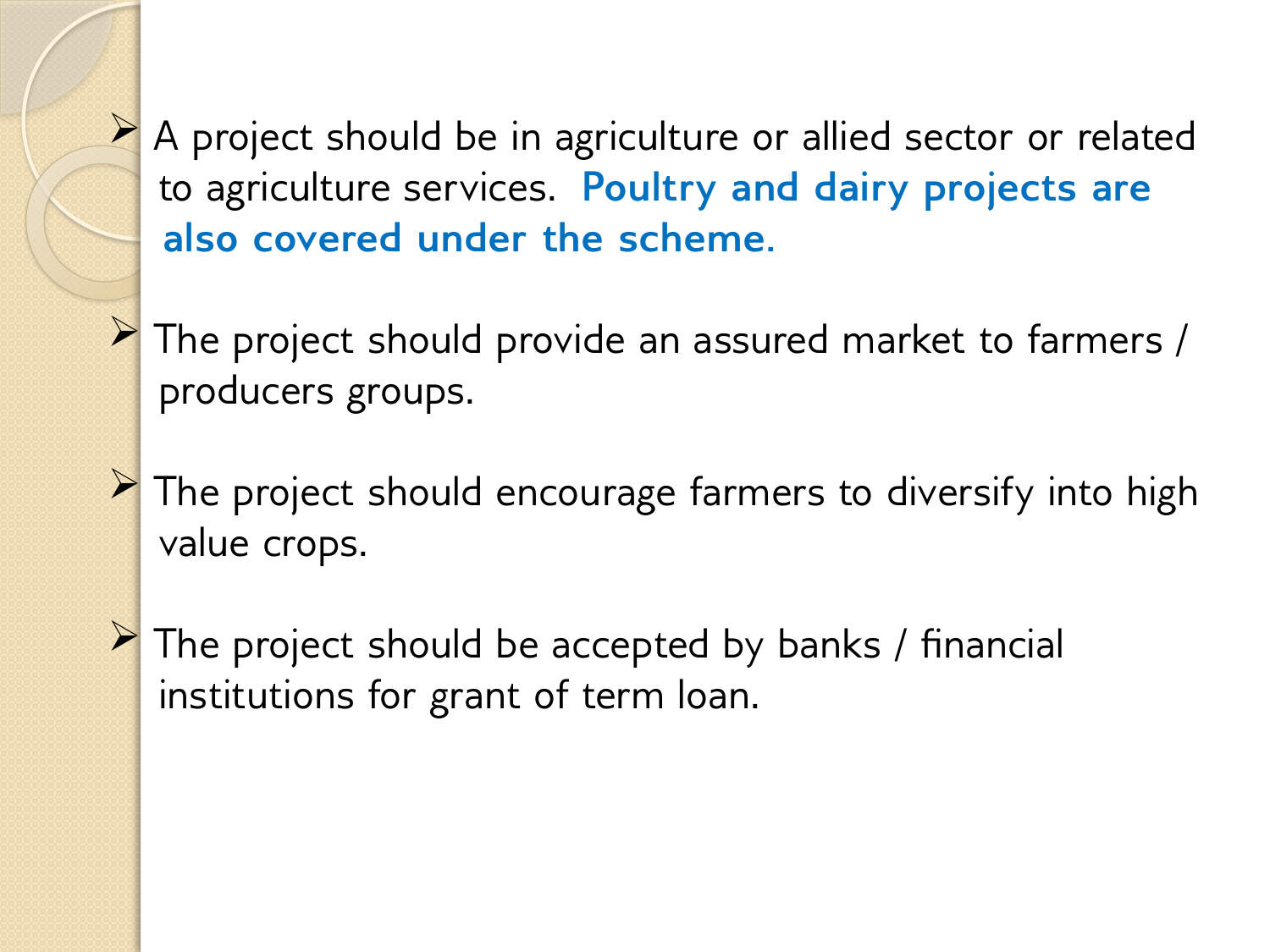

A project should be in agriculture or allied sector or related
    to agriculture services.  Poultry and dairy projects are
    also covered under the scheme.

 The project should provide an assured market to farmers /
    producers groups.

 The project should encourage farmers to diversify into high
    value crops.

 The project should be accepted by banks / financial
    institutions for grant of term loan.